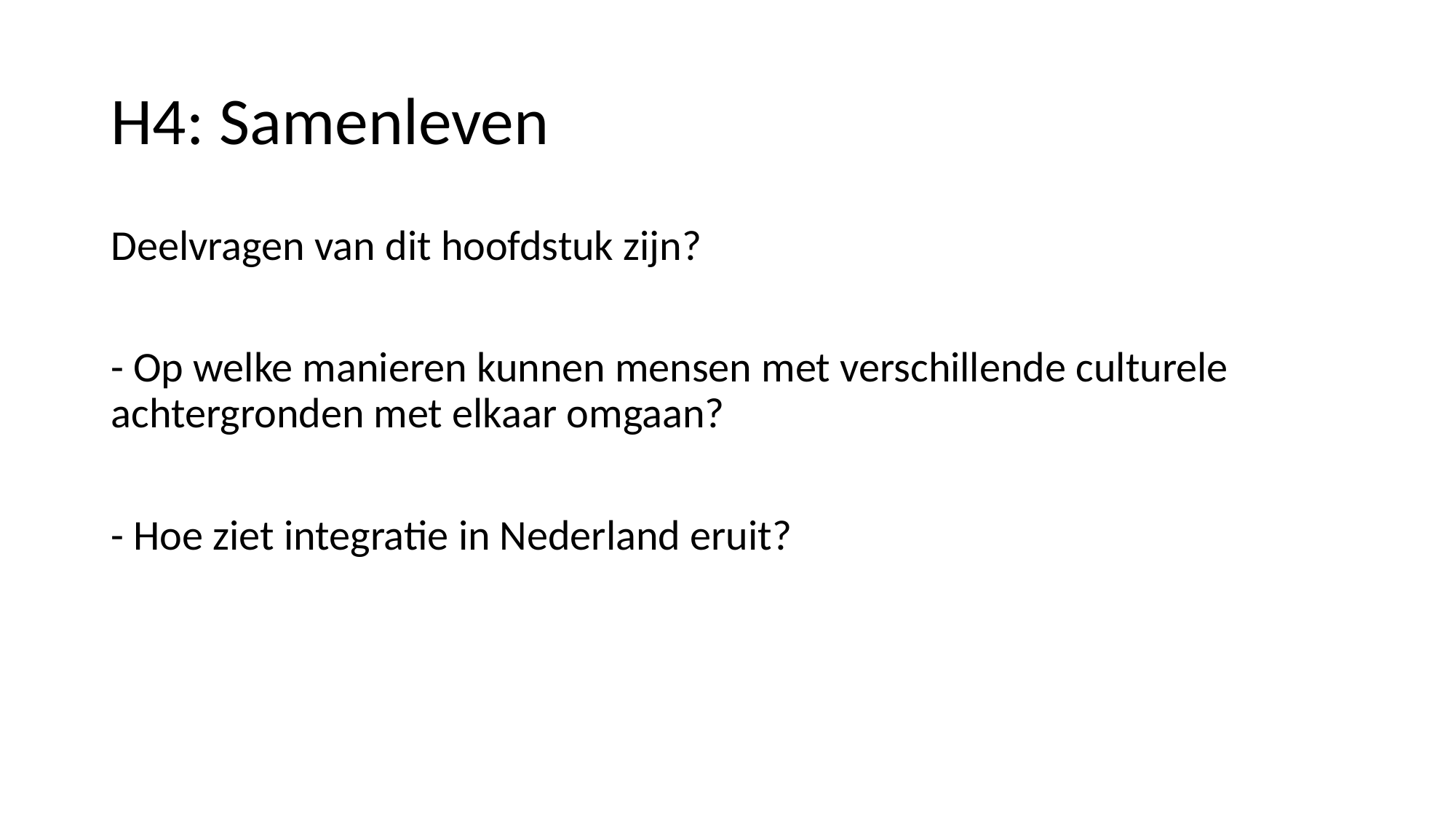

# H4: Samenleven
Deelvragen van dit hoofdstuk zijn?

- Op welke manieren kunnen mensen met verschillende culturele achtergronden met elkaar omgaan?

- Hoe ziet integratie in Nederland eruit?